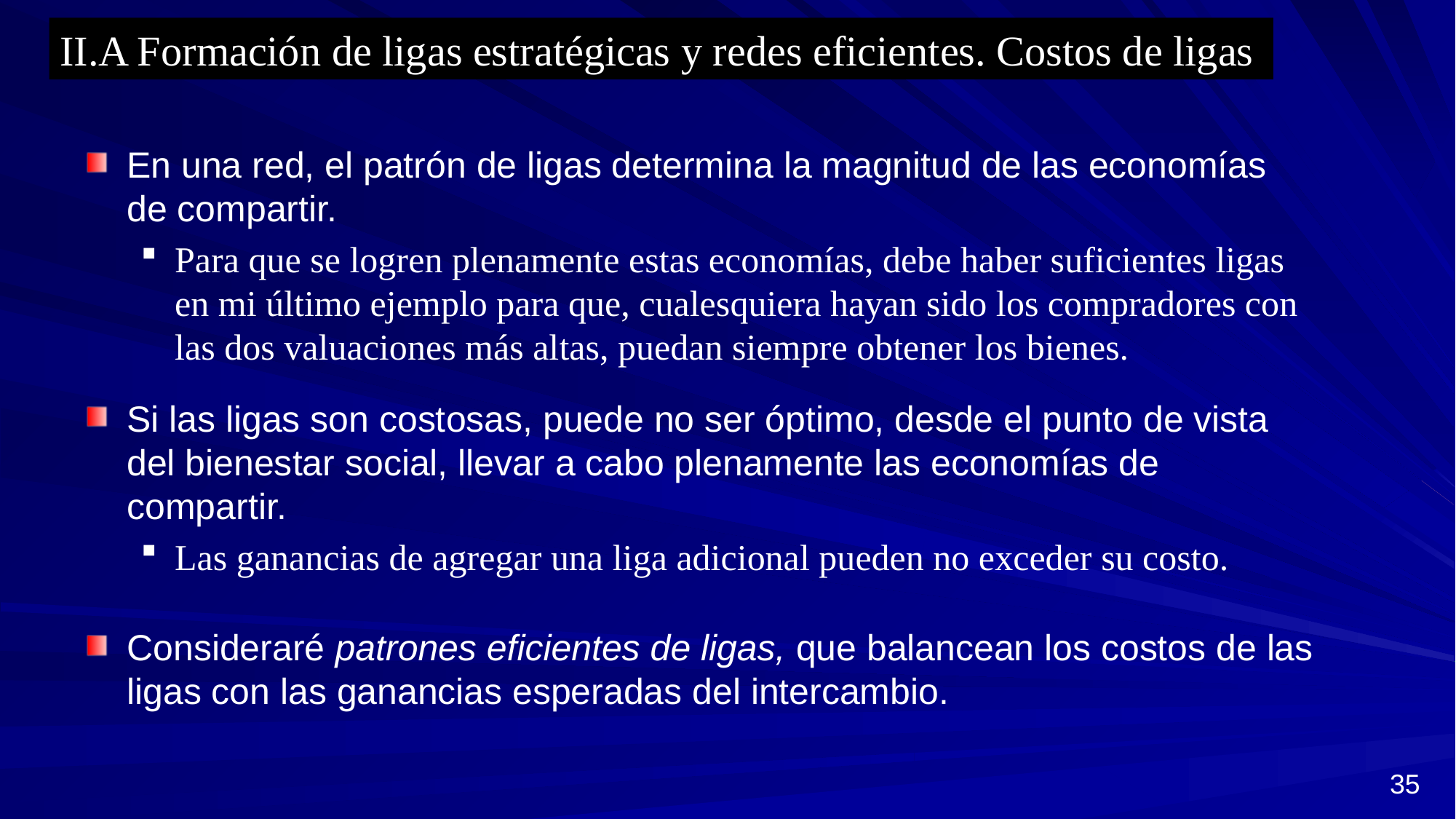

II.A Formación de ligas estratégicas y redes eficientes. Costos de ligas
En una red, el patrón de ligas determina la magnitud de las economías de compartir.
Para que se logren plenamente estas economías, debe haber suficientes ligas en mi último ejemplo para que, cualesquiera hayan sido los compradores con las dos valuaciones más altas, puedan siempre obtener los bienes.

Si las ligas son costosas, puede no ser óptimo, desde el punto de vista del bienestar social, llevar a cabo plenamente las economías de compartir.
Las ganancias de agregar una liga adicional pueden no exceder su costo.

Consideraré patrones eficientes de ligas, que balancean los costos de las ligas con las ganancias esperadas del intercambio.
35